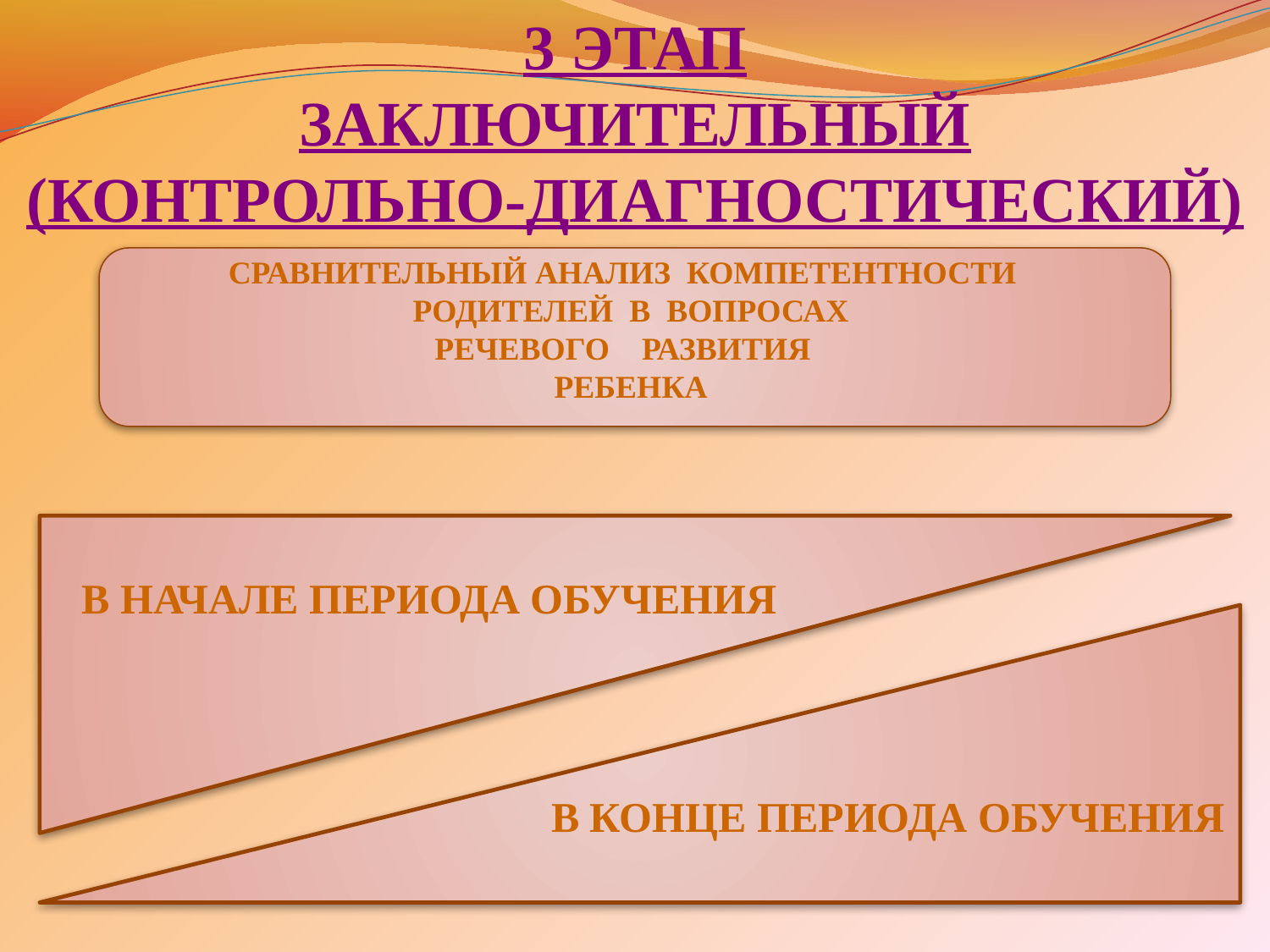

3 ЭТАП
ЗАКЛЮЧИТЕЛЬНЫЙ
(КОНТРОЛЬНО-ДИАГНОСТИЧЕСКИЙ)
СРАВНИТЕЛЬНЫЙ АНАЛИЗ  КОМПЕТЕНТНОСТИ   РОДИТЕЛЕЙ  В  ВОПРОСАХ
РЕЧЕВОГО    РАЗВИТИЯ
РЕБЕНКА

В НАЧАЛЕ ПЕРИОДА ОБУЧЕНИЯ

В КОНЦЕ ПЕРИОДА ОБУЧЕНИЯ